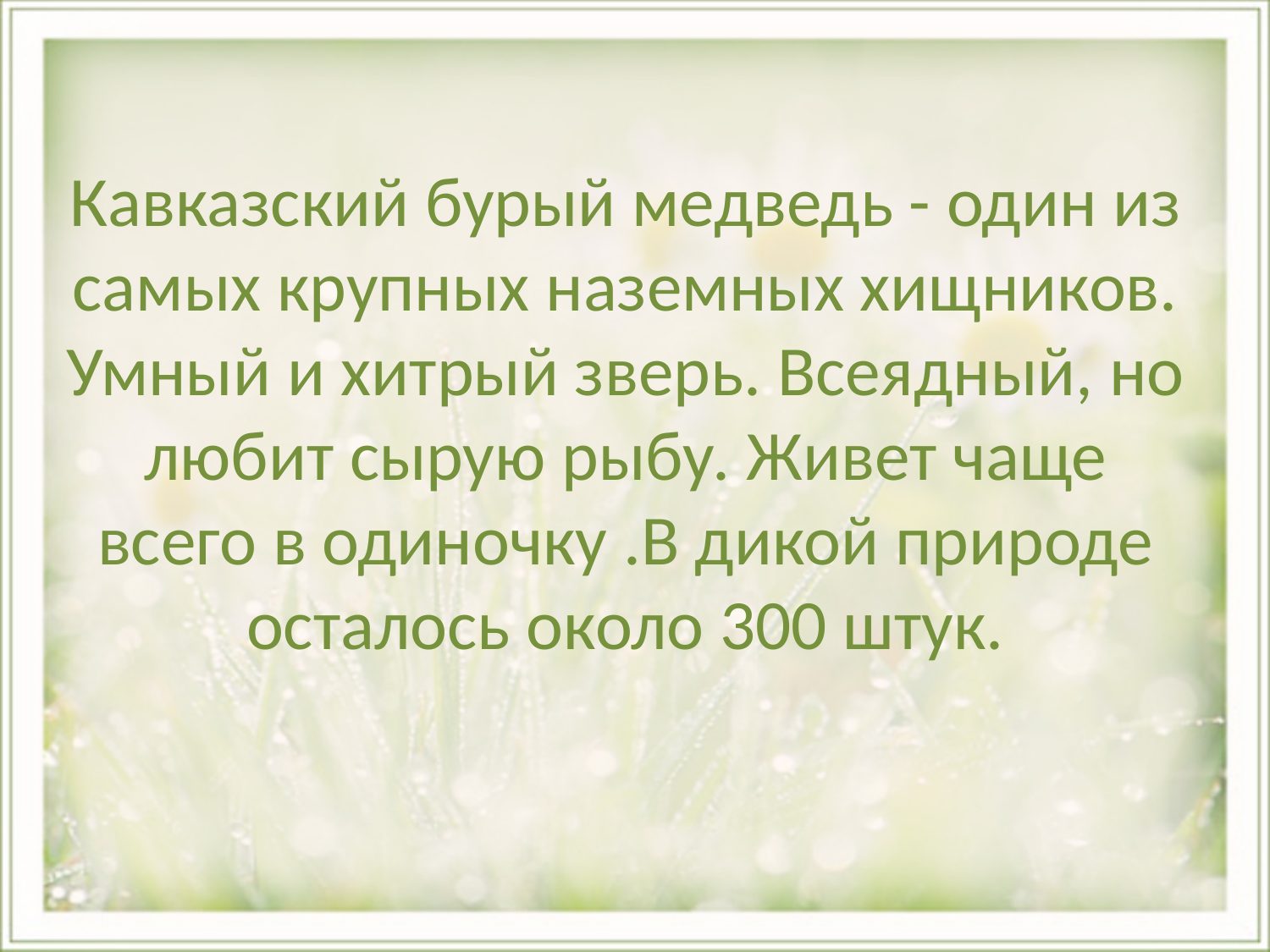

# Кавказский бурый медведь - один из самых крупных наземных хищников. Умный и хитрый зверь. Всеядный, но любит сырую рыбу. Живет чаще всего в одиночку .В дикой природе осталось около 300 штук.